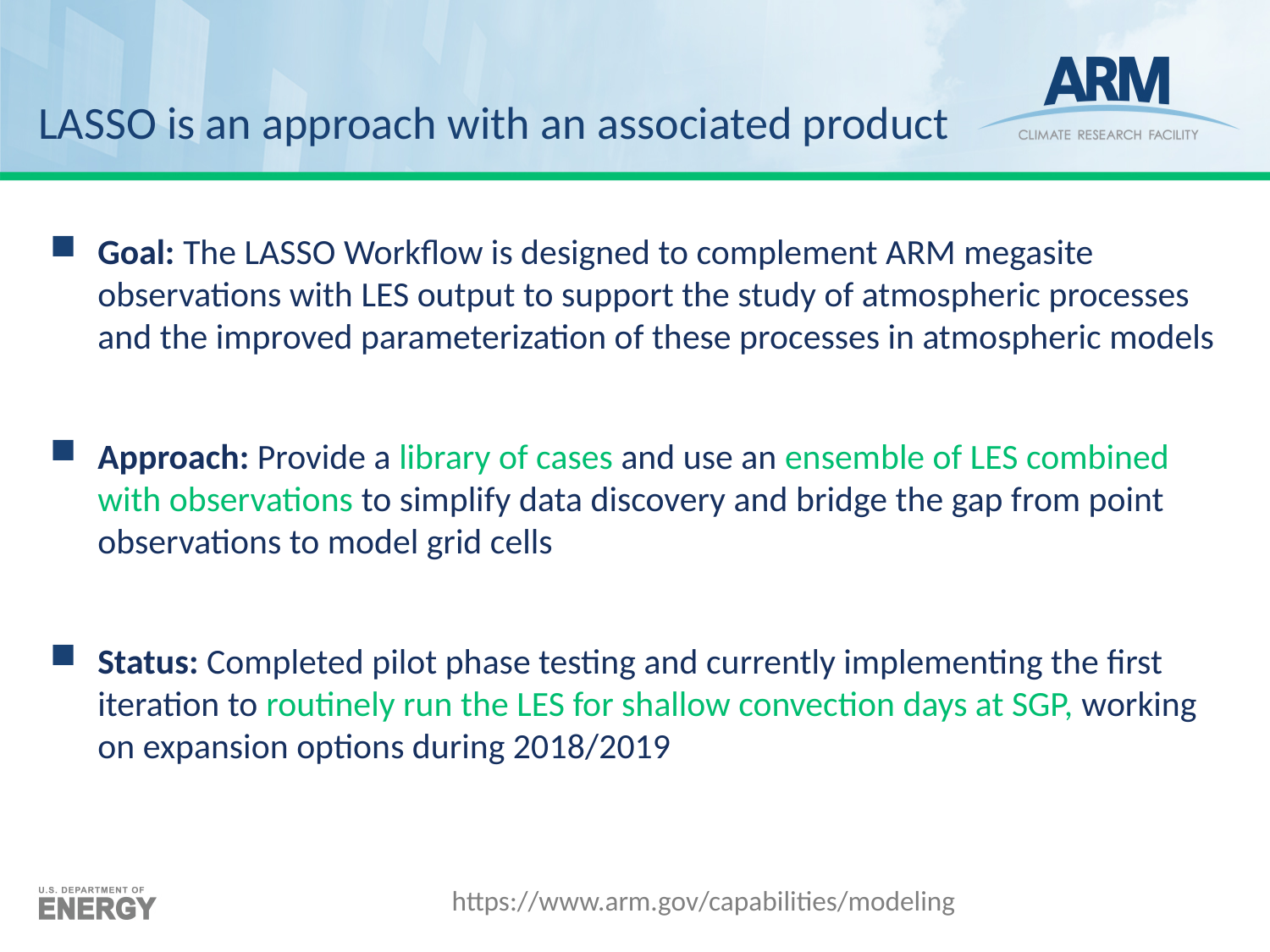

# LASSO is an approach with an associated product
Goal: The LASSO Workflow is designed to complement ARM megasite observations with LES output to support the study of atmospheric processes and the improved parameterization of these processes in atmospheric models

Approach: Provide a library of cases and use an ensemble of LES combined with observations to simplify data discovery and bridge the gap from point observations to model grid cells

Status: Completed pilot phase testing and currently implementing the first iteration to routinely run the LES for shallow convection days at SGP, working on expansion options during 2018/2019

https://www.arm.gov/capabilities/modeling